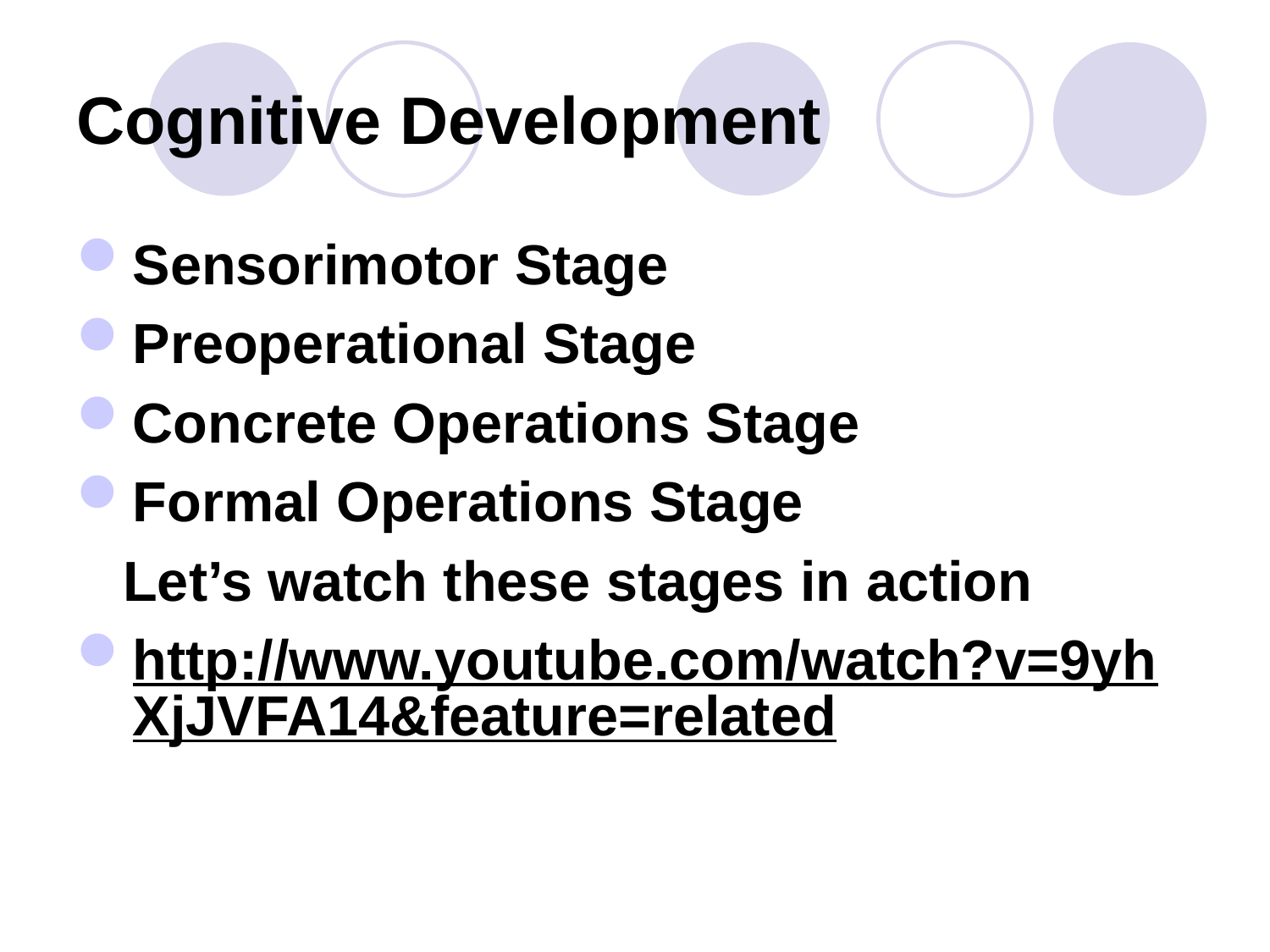

# Cognitive Development
Sensorimotor Stage
Preoperational Stage
Concrete Operations Stage
Formal Operations Stage
   Let’s watch these stages in action
http://www.youtube.com/watch?v=9yhXjJVFA14&feature=related